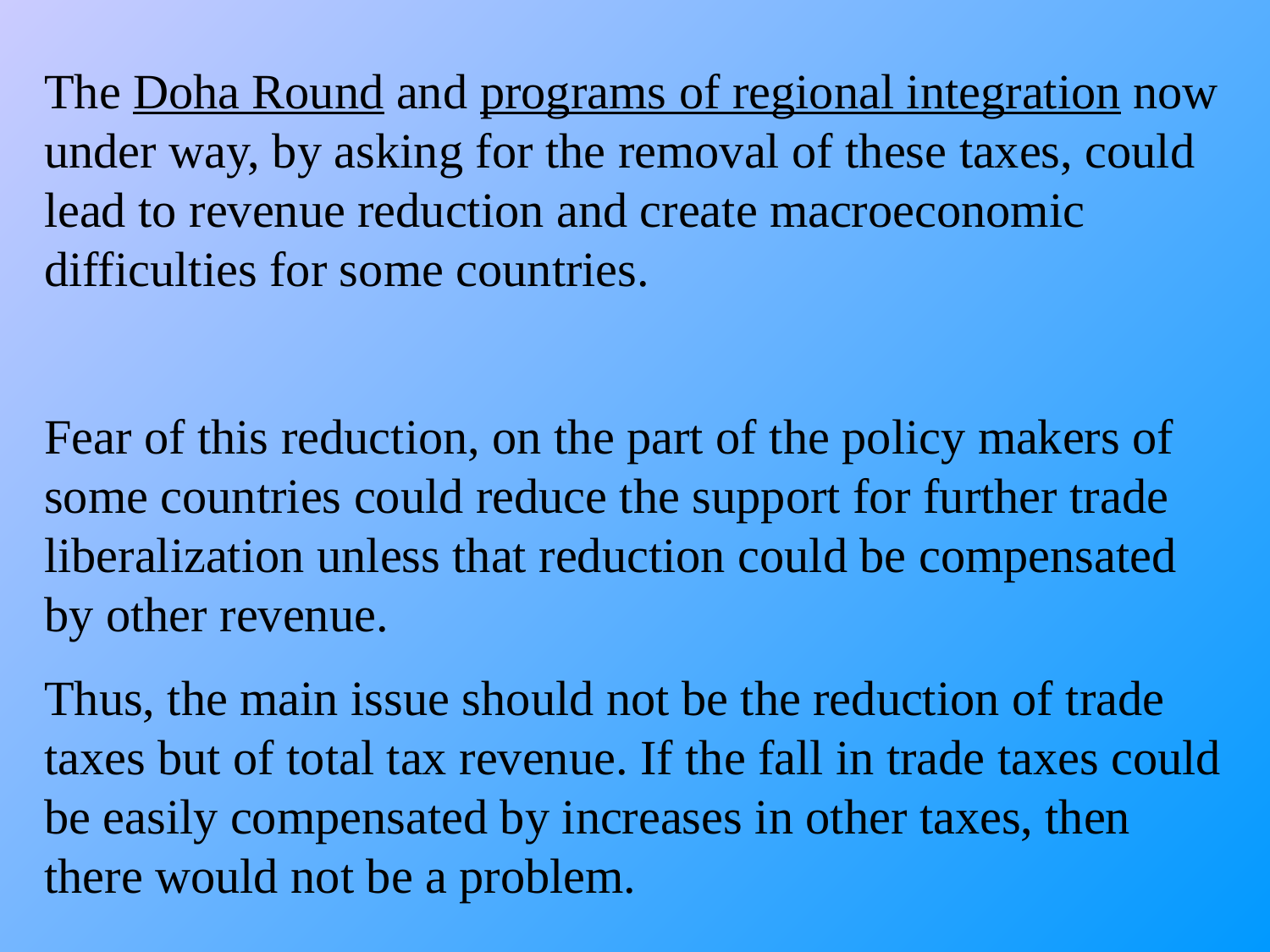

The Doha Round and programs of regional integration now under way, by asking for the removal of these taxes, could lead to revenue reduction and create macroeconomic difficulties for some countries.

Fear of this reduction, on the part of the policy makers of some countries could reduce the support for further trade liberalization unless that reduction could be compensated by other revenue.
Thus, the main issue should not be the reduction of trade taxes but of total tax revenue. If the fall in trade taxes could be easily compensated by increases in other taxes, then there would not be a problem.